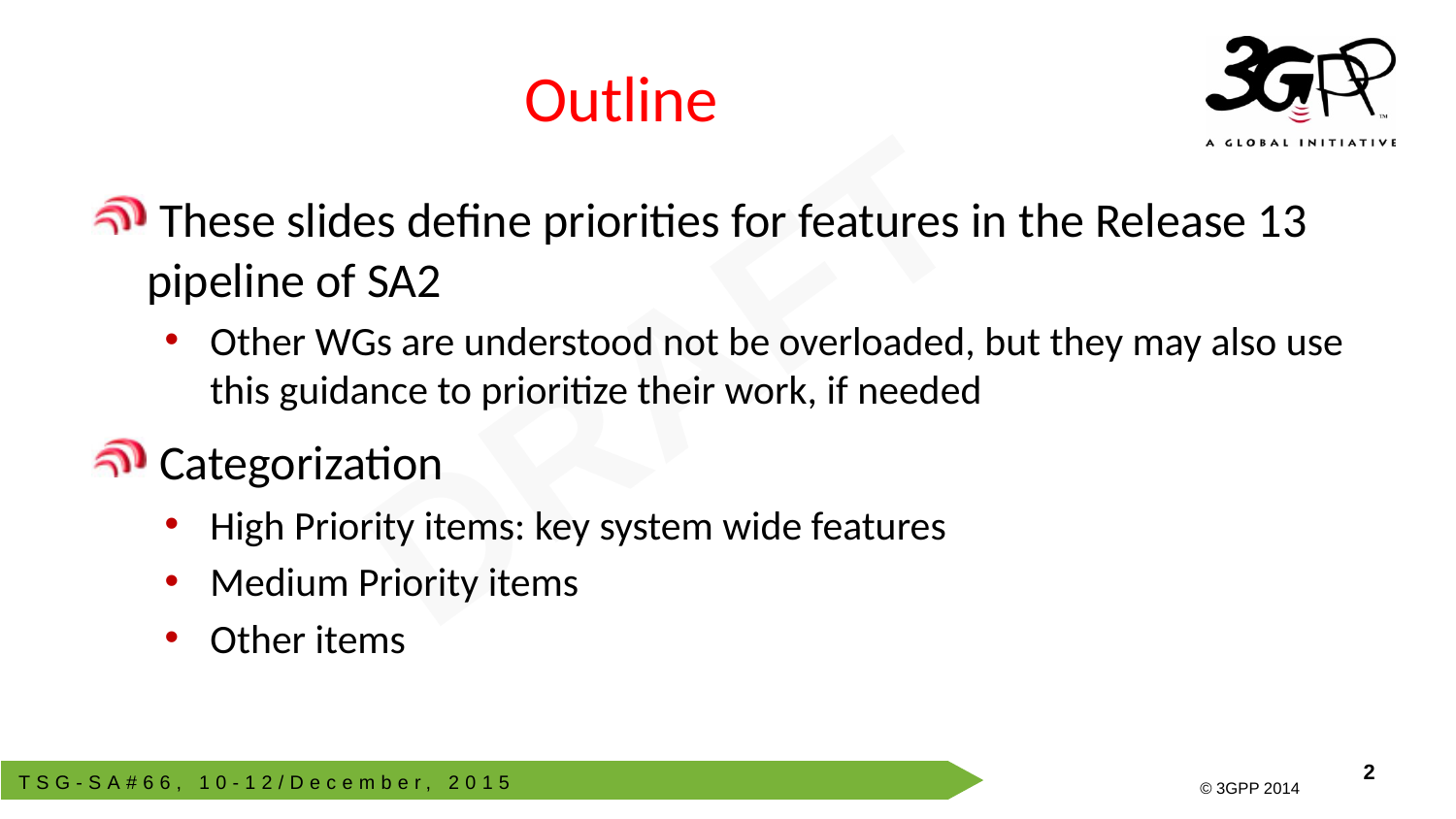

# Outline
 These slides define priorities for features in the Release 13 pipeline of SA2
Other WGs are understood not be overloaded, but they may also use this guidance to prioritize their work, if needed
 Categorization
High Priority items: key system wide features
Medium Priority items
Other items
DRAFT